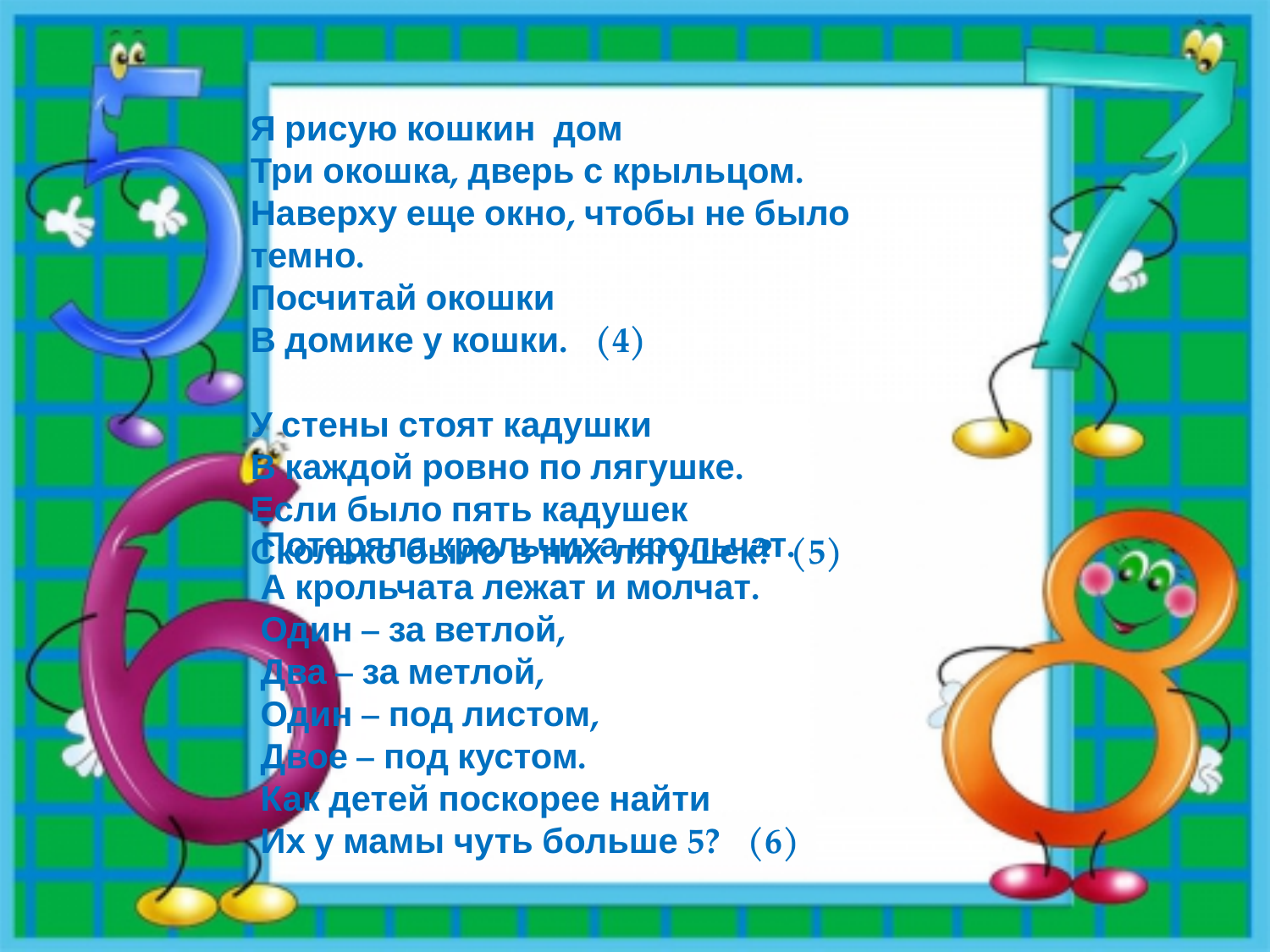

Я рисую кошкин  дом
Три окошка, дверь с крыльцом.
Наверху еще окно, чтобы не было темно.
Посчитай окошки
В домике у кошки.   (4)

У стены стоят кадушки
В каждой ровно по лягушке.
Если было пять кадушек
Сколько было в них лягушек?  (5)
Потеряла крольчиха крольчат.
А крольчата лежат и молчат.
Один – за ветлой,
Два – за метлой,
Один – под листом,
Двое – под кустом.
Как детей поскорее найти
Их у мамы чуть больше 5?   (6)